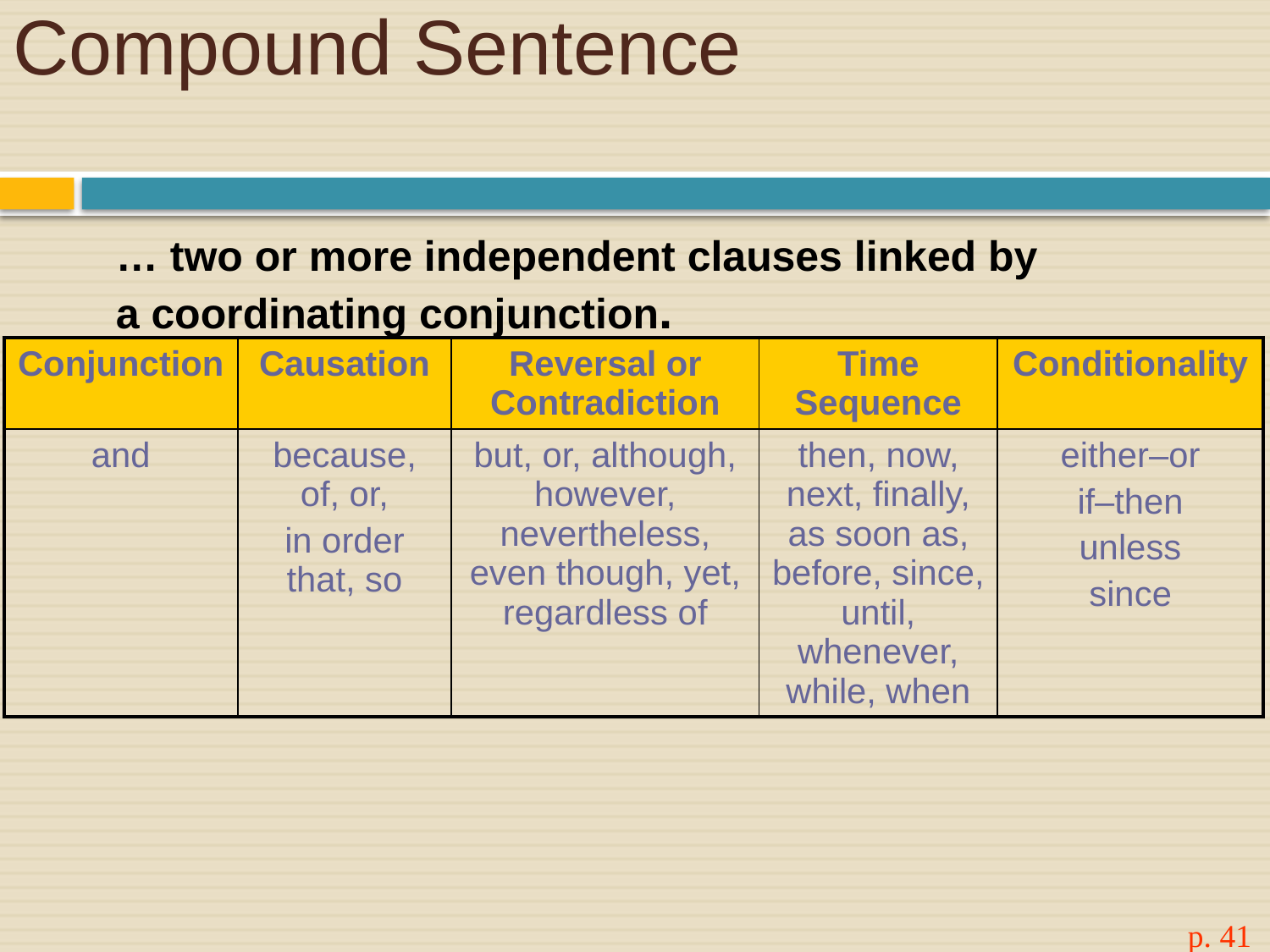

# Compound Sentence
… two or more independent clauses linked by a coordinating conjunction.
| Conjunction | Causation | Reversal or Contradiction | Time Sequence | Conditionality |
| --- | --- | --- | --- | --- |
| and | because, of, or, in order that, so | but, or, although, however, nevertheless, even though, yet, regardless of | then, now, next, finally, as soon as, before, since, until, whenever, while, when | either–or if–then unless since |
p. 41